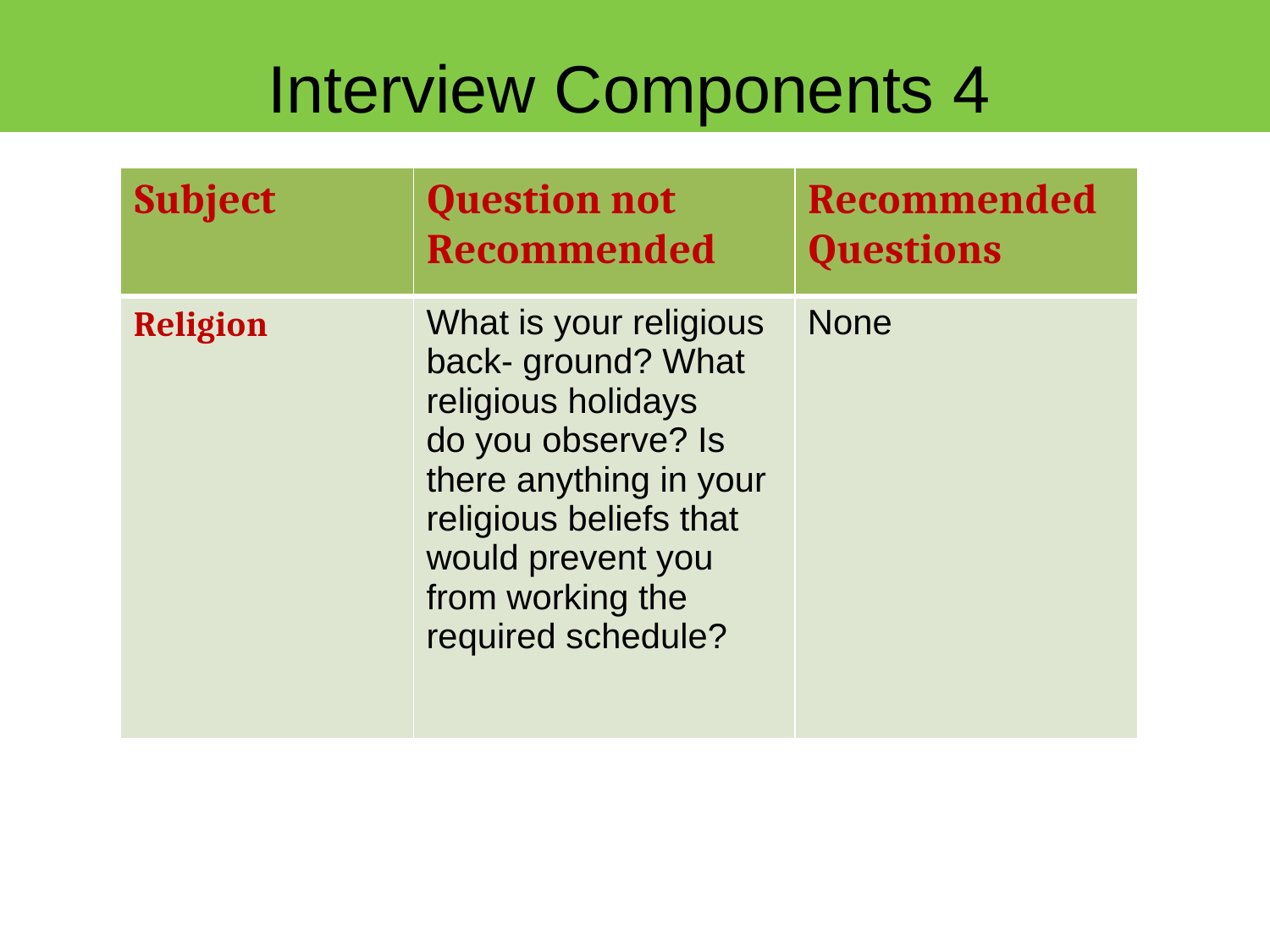

Interview Components 4

| Subject | Question not Recommended | Recommended Questions |
| --- | --- | --- |
| Religion | What is your religious back- ground? What religious holidays do you observe? Is there anything in your religious beliefs that would prevent you from working the required schedule? | None |